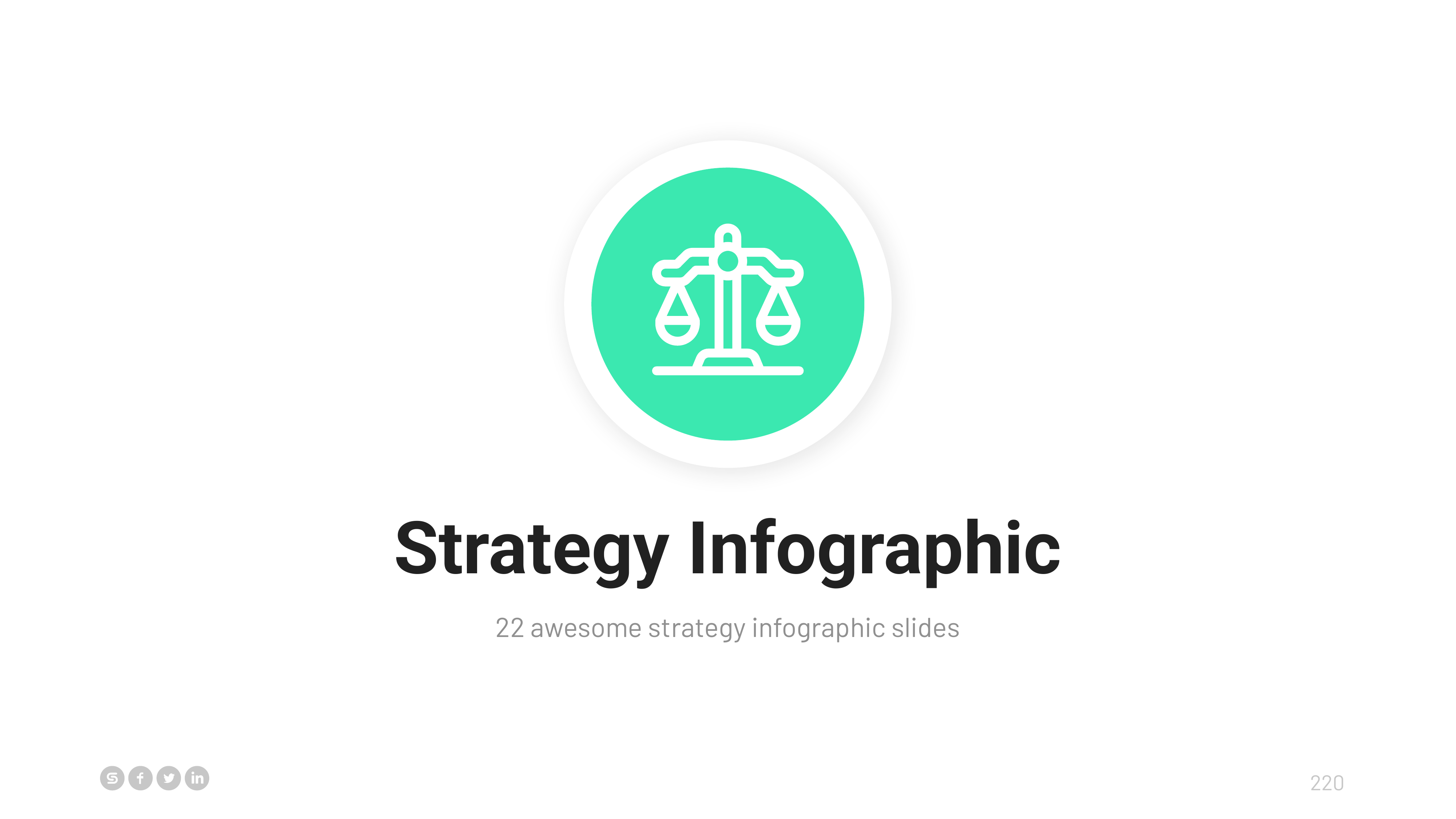

Strategy Infographic
22 awesome strategy infographic slides